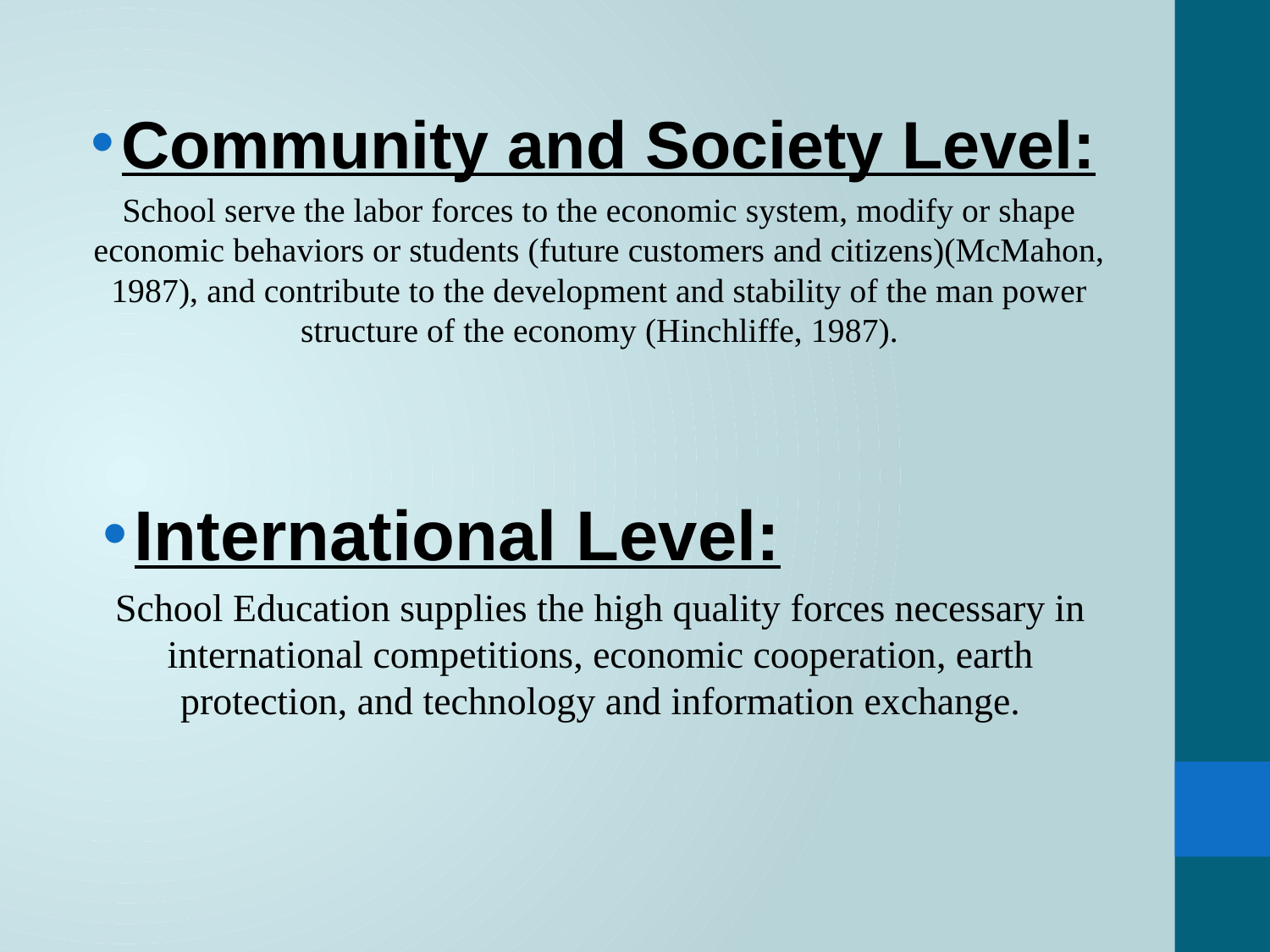

Community and Society Level:
School serve the labor forces to the economic system, modify or shape economic behaviors or students (future customers and citizens)(McMahon, 1987), and contribute to the development and stability of the man power structure of the economy (Hinchliffe, 1987).

International Level:
School Education supplies the high quality forces necessary in international competitions, economic cooperation, earth protection, and technology and information exchange.